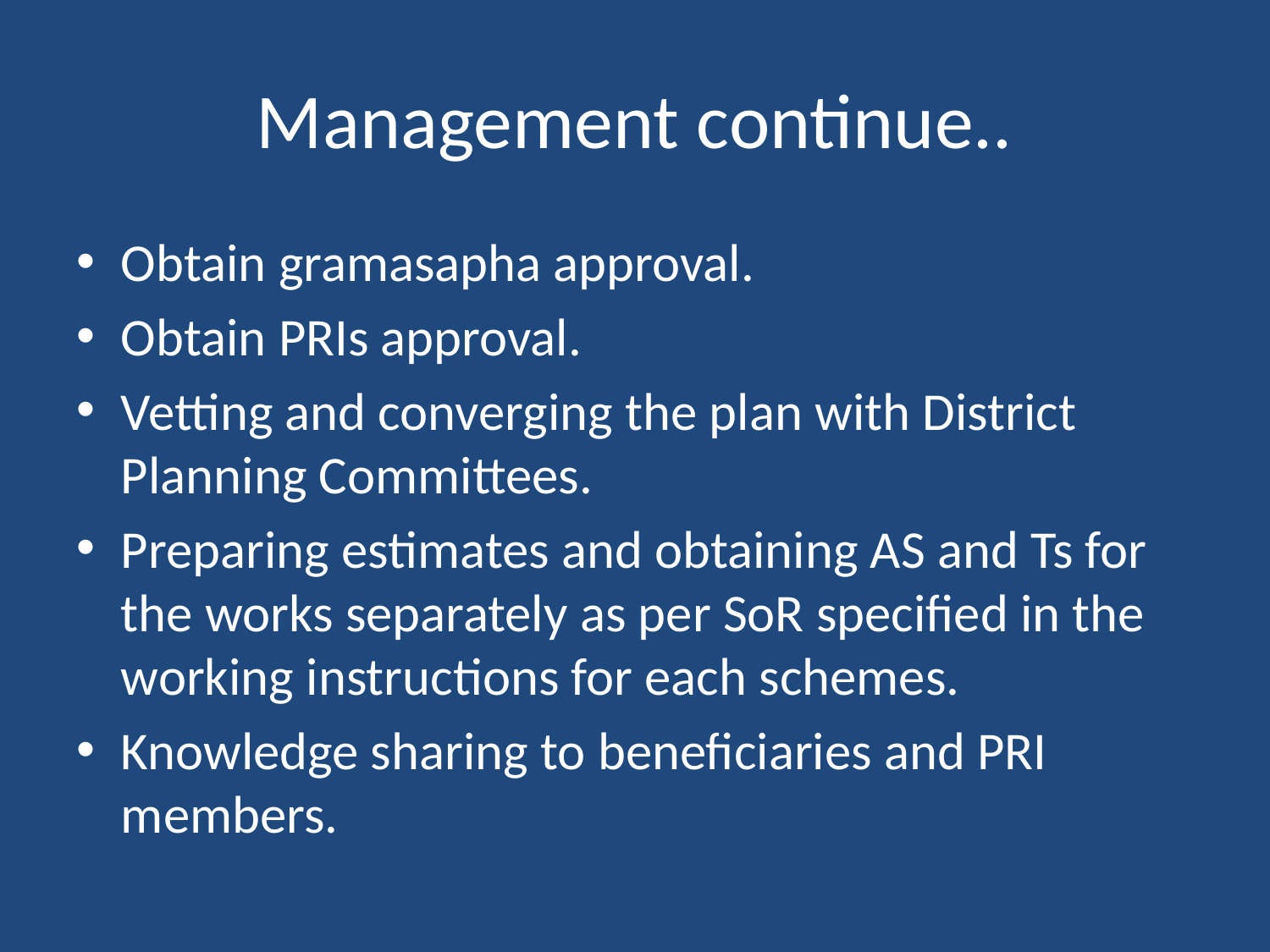

# Management continue..
Obtain gramasapha approval.
Obtain PRIs approval.
Vetting and converging the plan with District Planning Committees.
Preparing estimates and obtaining AS and Ts for the works separately as per SoR specified in the working instructions for each schemes.
Knowledge sharing to beneficiaries and PRI members.